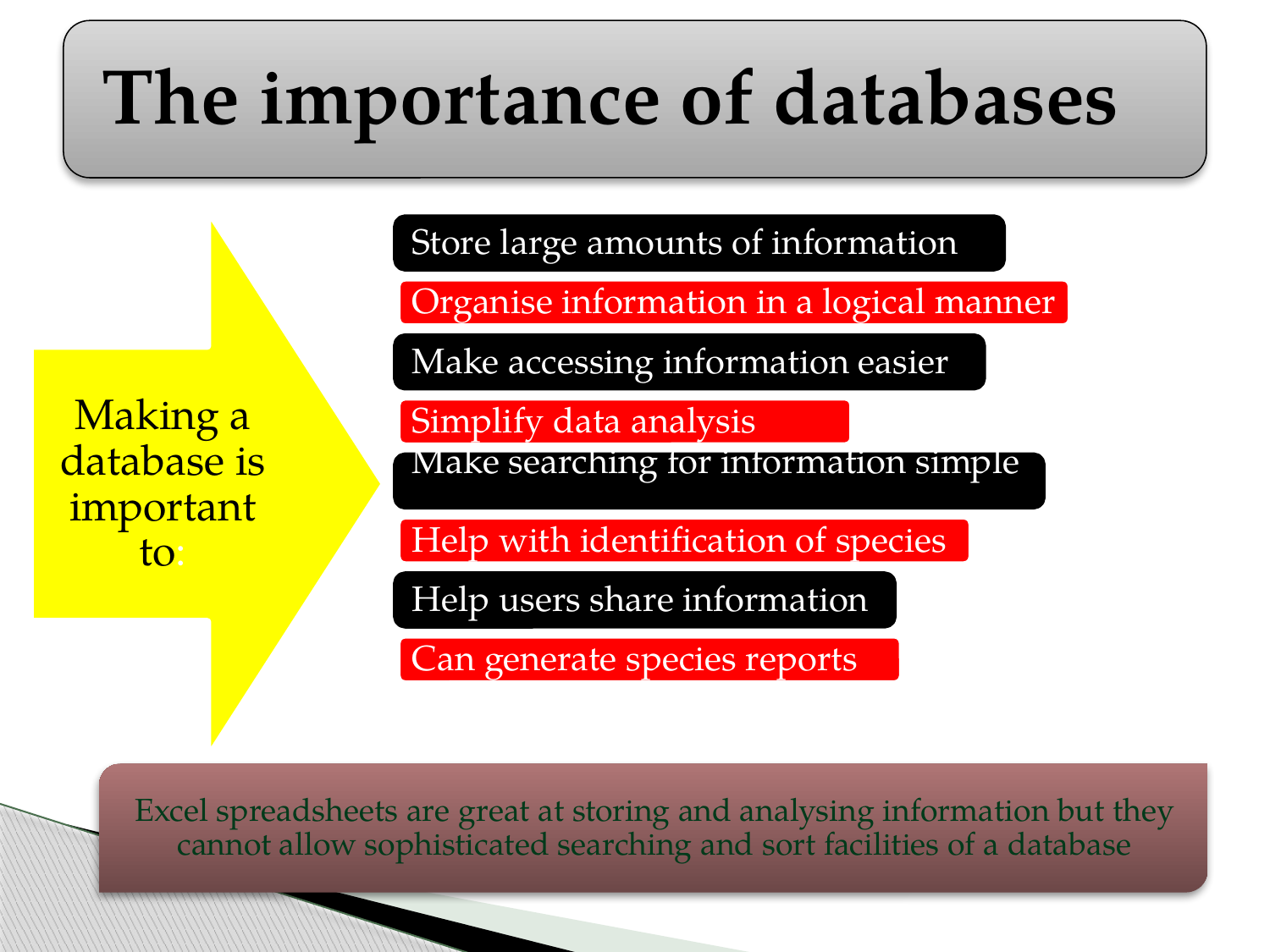

The importance of databases
Making a database is important to:
Store large amounts of information
Organise information in a logical manner
Make accessing information easier
Simplify data analysis
Make searching for information simple
Help with identification of species
Help users share information
Can generate species reports
Excel spreadsheets are great at storing and analysing information but they cannot allow sophisticated searching and sort facilities of a database